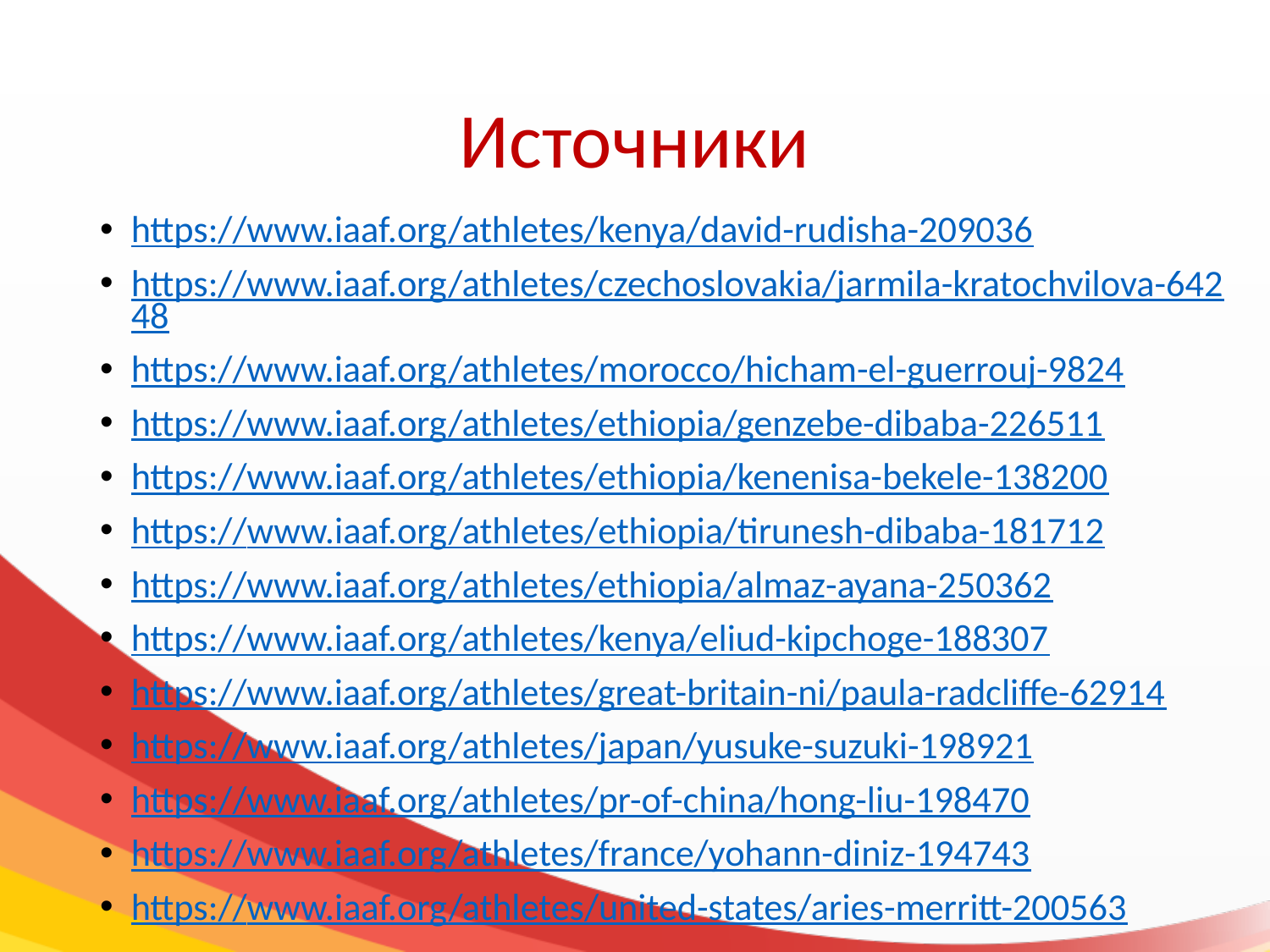

# Источники
https://www.iaaf.org/athletes/kenya/david-rudisha-209036
https://www.iaaf.org/athletes/czechoslovakia/jarmila-kratochvilova-64248
https://www.iaaf.org/athletes/morocco/hicham-el-guerrouj-9824
https://www.iaaf.org/athletes/ethiopia/genzebe-dibaba-226511
https://www.iaaf.org/athletes/ethiopia/kenenisa-bekele-138200
https://www.iaaf.org/athletes/ethiopia/tirunesh-dibaba-181712
https://www.iaaf.org/athletes/ethiopia/almaz-ayana-250362
https://www.iaaf.org/athletes/kenya/eliud-kipchoge-188307
https://www.iaaf.org/athletes/great-britain-ni/paula-radcliffe-62914
https://www.iaaf.org/athletes/japan/yusuke-suzuki-198921
https://www.iaaf.org/athletes/pr-of-china/hong-liu-198470
https://www.iaaf.org/athletes/france/yohann-diniz-194743
https://www.iaaf.org/athletes/united-states/aries-merritt-200563